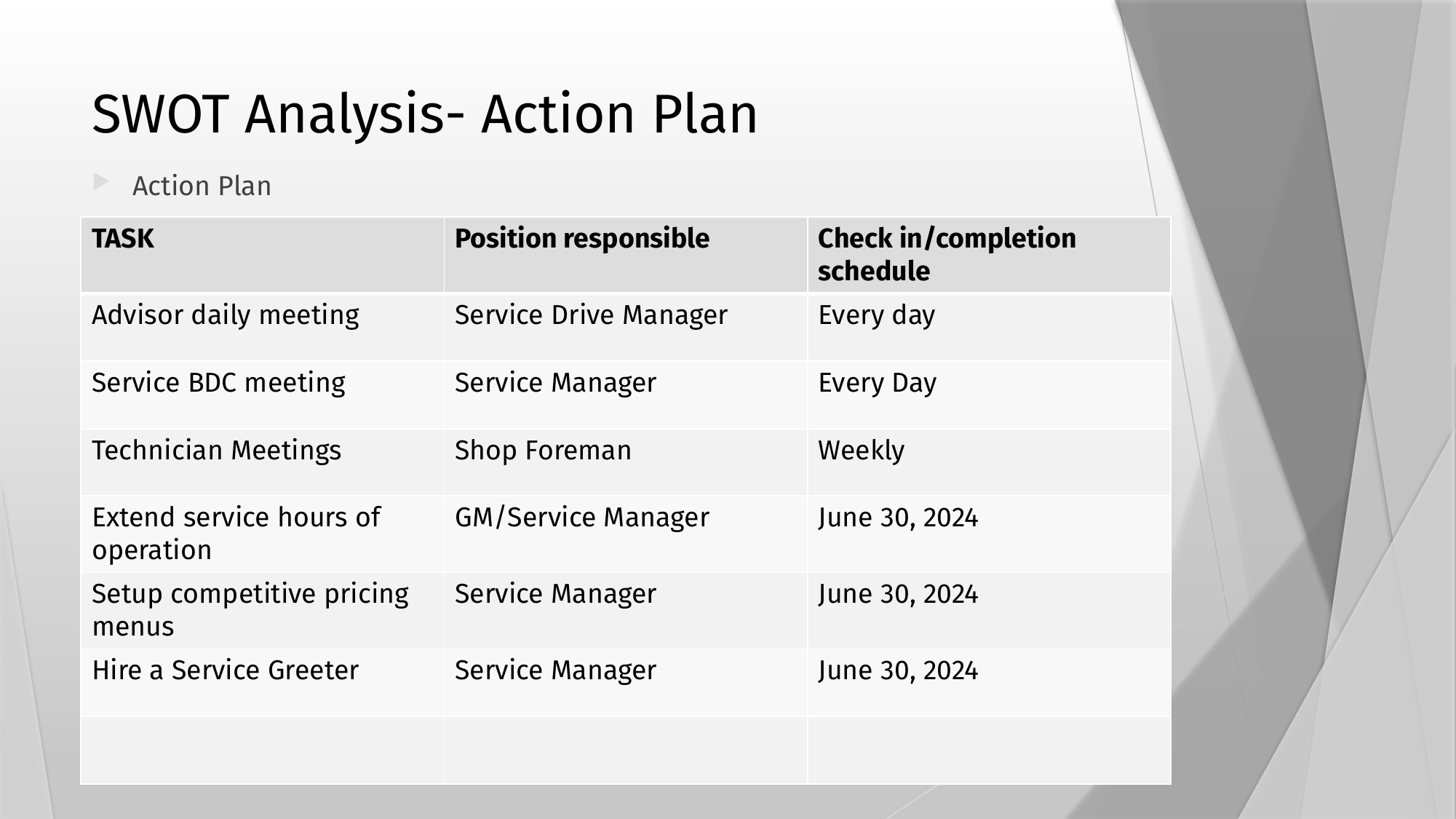

# SWOT Analysis- Action Plan
Action Plan

| TASK | Position responsible | Check in/completion schedule |
| --- | --- | --- |
| Advisor daily meeting | Service Drive Manager | Every day |
| Service BDC meeting | Service Manager | Every Day |
| Technician Meetings | Shop Foreman | Weekly |
| Extend service hours of operation | GM/Service Manager | June 30, 2024 |
| Setup competitive pricing menus | Service Manager | June 30, 2024 |
| Hire a Service Greeter | Service Manager | June 30, 2024 |
|  |  |  |